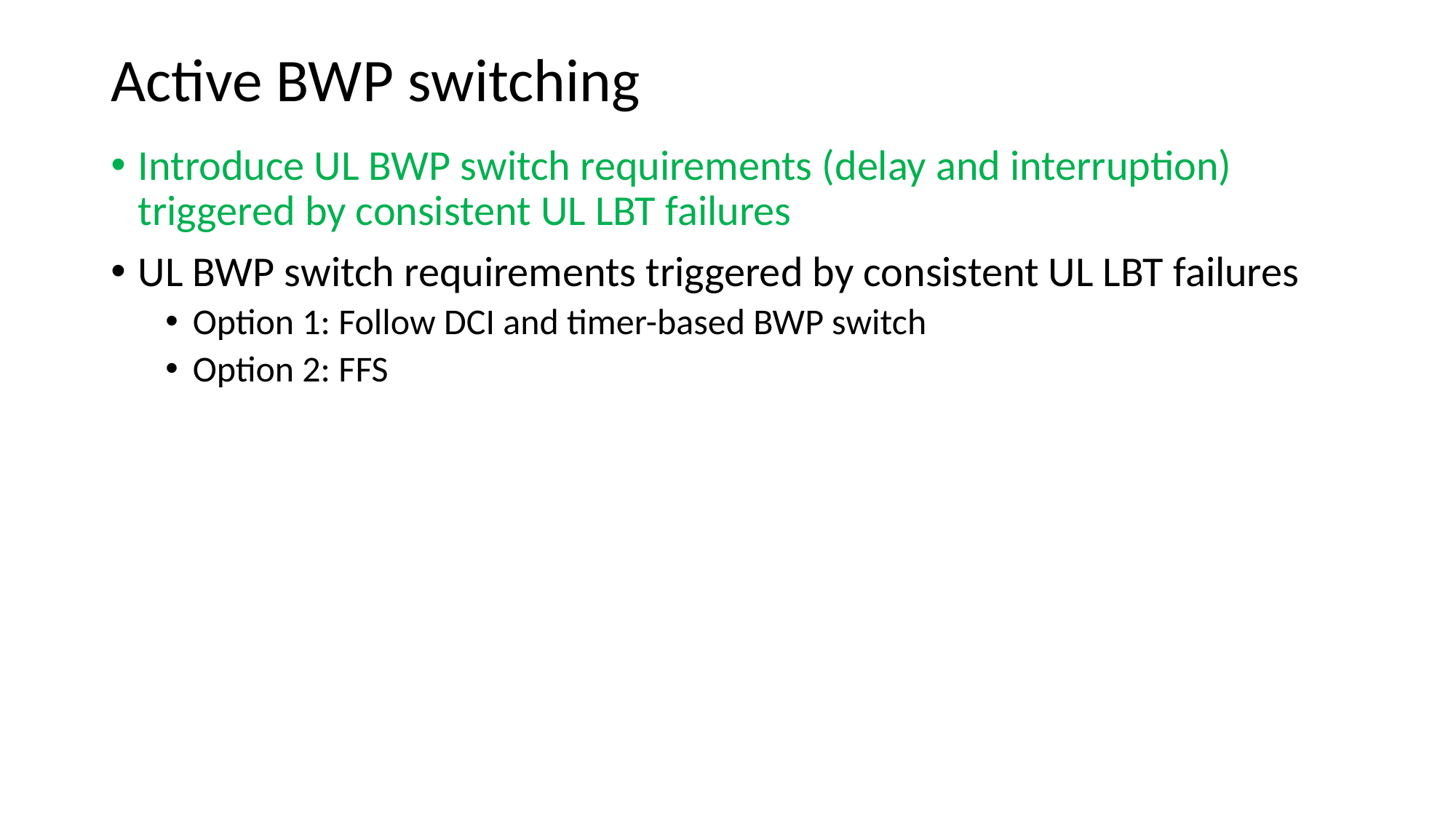

# Active BWP switching
Introduce UL BWP switch requirements (delay and interruption) triggered by consistent UL LBT failures
UL BWP switch requirements triggered by consistent UL LBT failures
Option 1: Follow DCI and timer-based BWP switch
Option 2: FFS